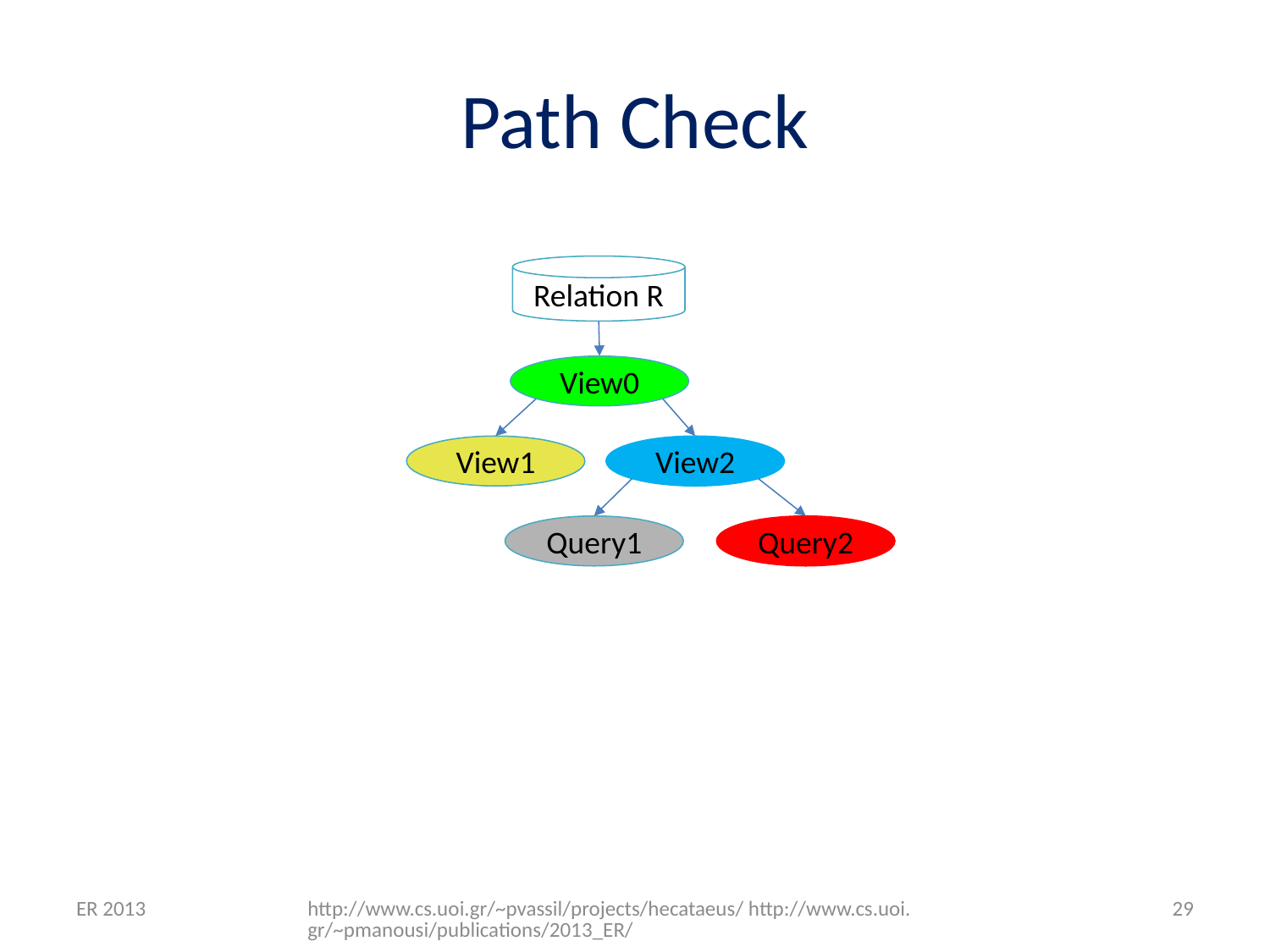

# Path Check
Relation R

View0

View1
View2

Query1
Query2
ER 2013
http://www.cs.uoi.gr/~pvassil/projects/hecataeus/ http://www.cs.uoi.gr/~pmanousi/publications/2013_ER/
29